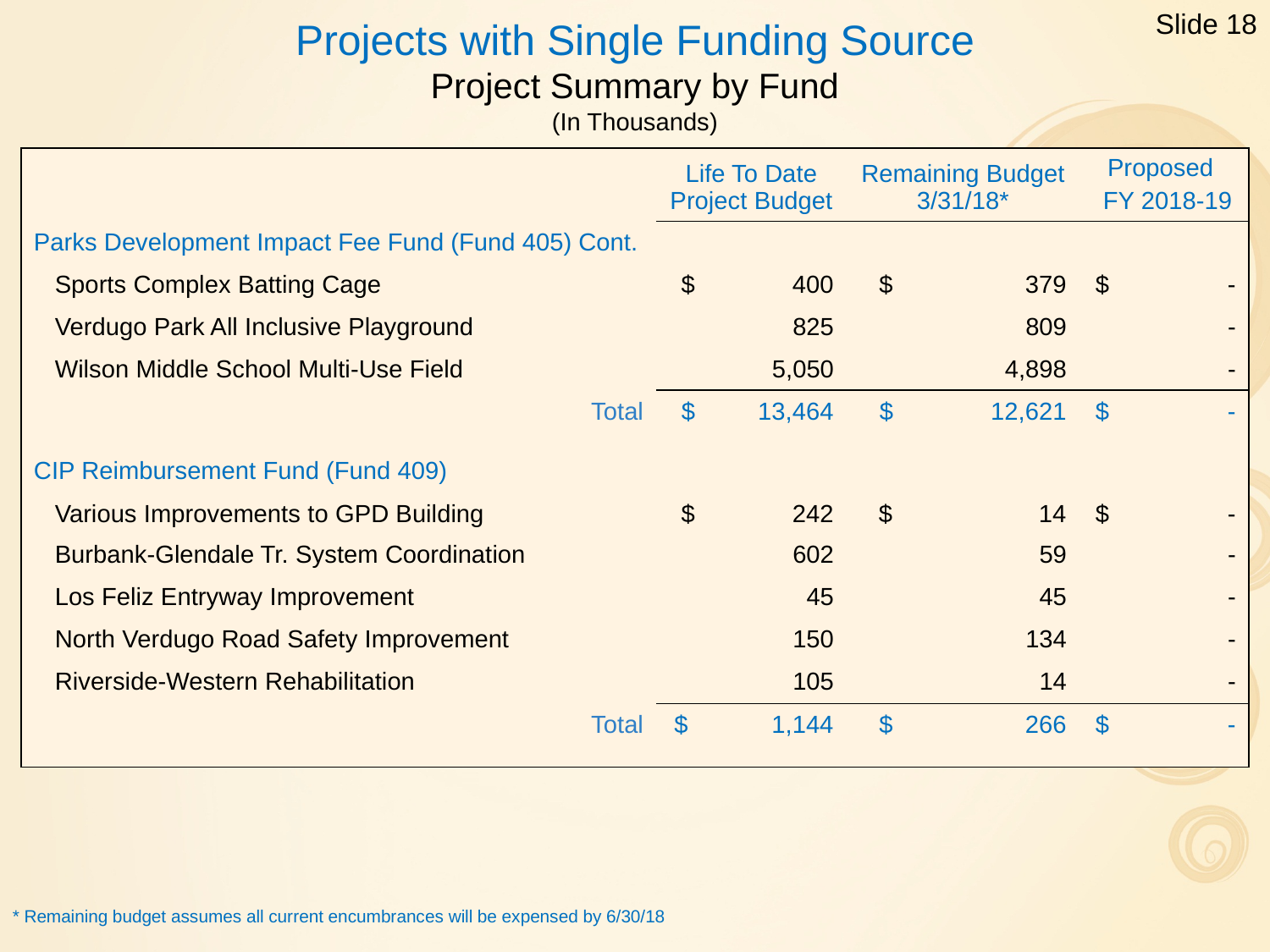

Slide 18
# Projects with Single Funding Source Project Summary by Fund (In Thousands)
|  | Life To Date Project Budget | Remaining Budget 3/31/18\* | Proposed FY 2018-19 |
| --- | --- | --- | --- |
| Parks Development Impact Fee Fund (Fund 405) Cont. |  |  |  |
| Sports Complex Batting Cage | $ 400 | $ 379 | $ - |
| Verdugo Park All Inclusive Playground | 825 | 809 | - |
| Wilson Middle School Multi-Use Field | 5,050 | 4,898 | - |
| Total | $ 13,464 | $ 12,621 | $ - |
|  |  |  |  |
| CIP Reimbursement Fund (Fund 409) |  |  |  |
| Various Improvements to GPD Building | $ 242 | $ 14 | $ - |
| Burbank-Glendale Tr. System Coordination | 602 | 59 | - |
| Los Feliz Entryway Improvement | 45 | 45 | - |
| North Verdugo Road Safety Improvement | 150 | 134 | - |
| Riverside-Western Rehabilitation | 105 | 14 | - |
| Total | $ 1,144 | $ 266 | $ - |
|  |  |  |  |
* Remaining budget assumes all current encumbrances will be expensed by 6/30/18